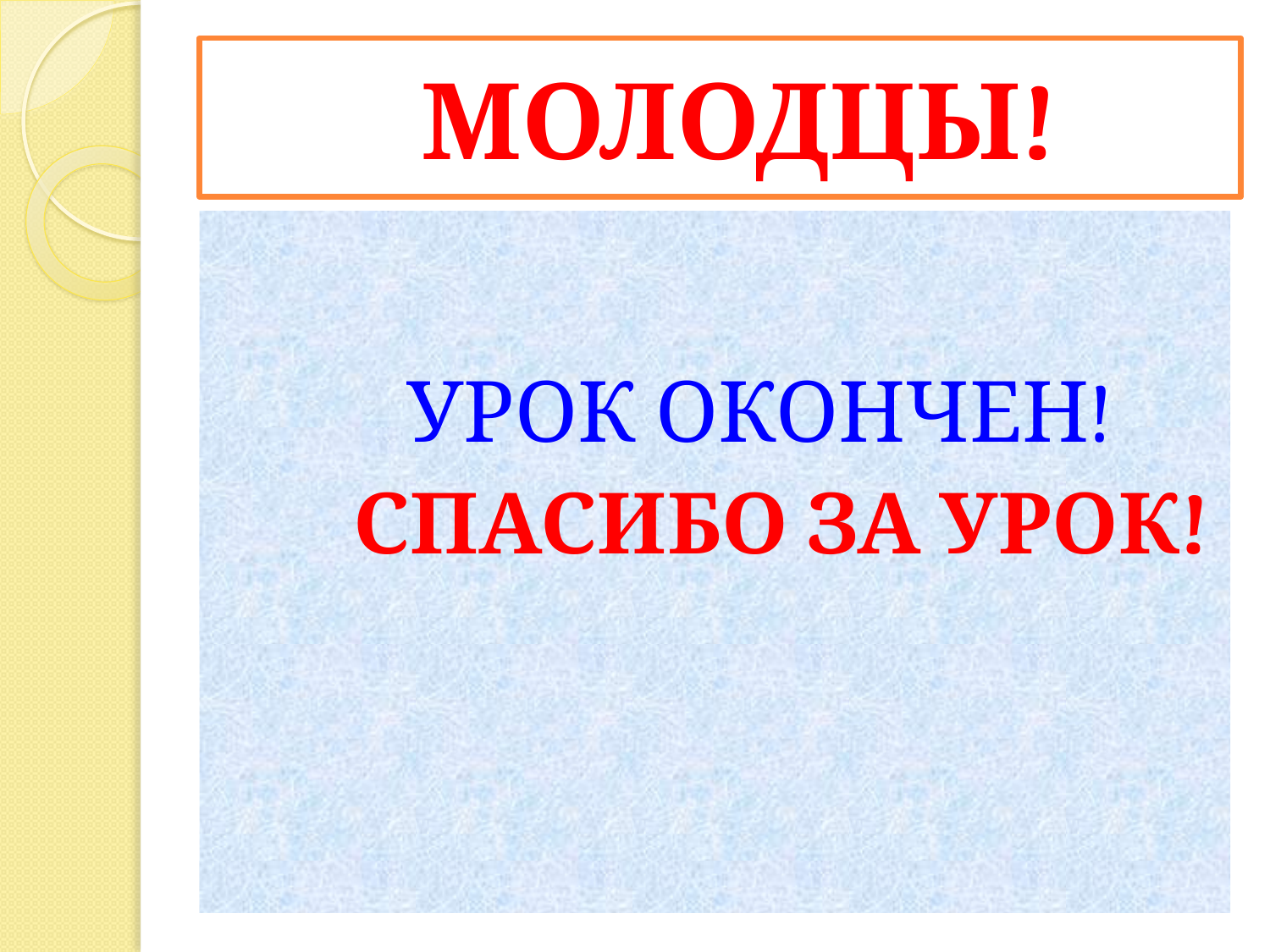

# МОЛОДЦЫ!

                 УРОК ОКОНЧЕН!
       СПАСИБО ЗА УРОК!